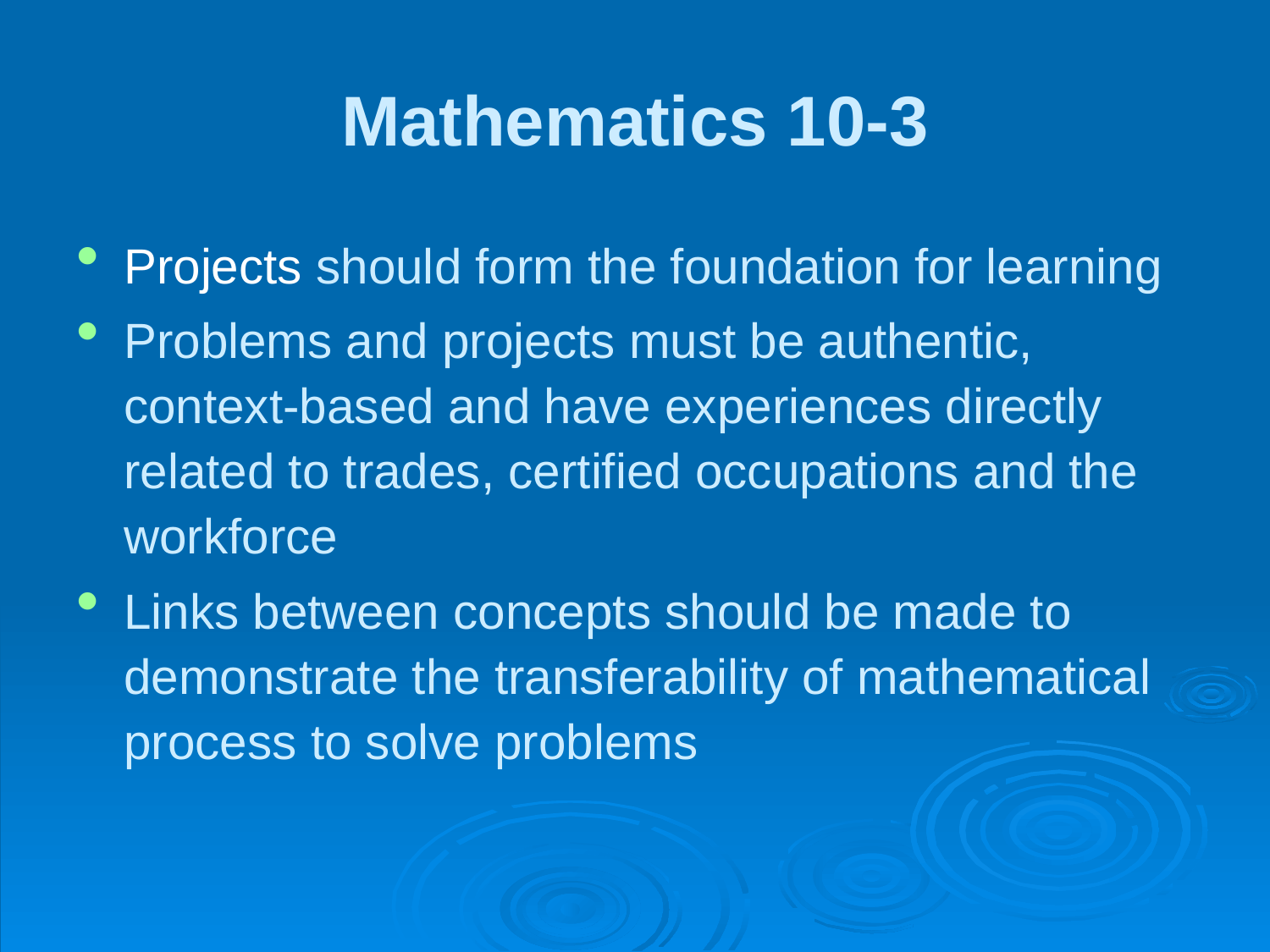

# Mathematics 10-3
Projects should form the foundation for learning
Problems and projects must be authentic, context-based and have experiences directly related to trades, certified occupations and the workforce
Links between concepts should be made to demonstrate the transferability of mathematical process to solve problems